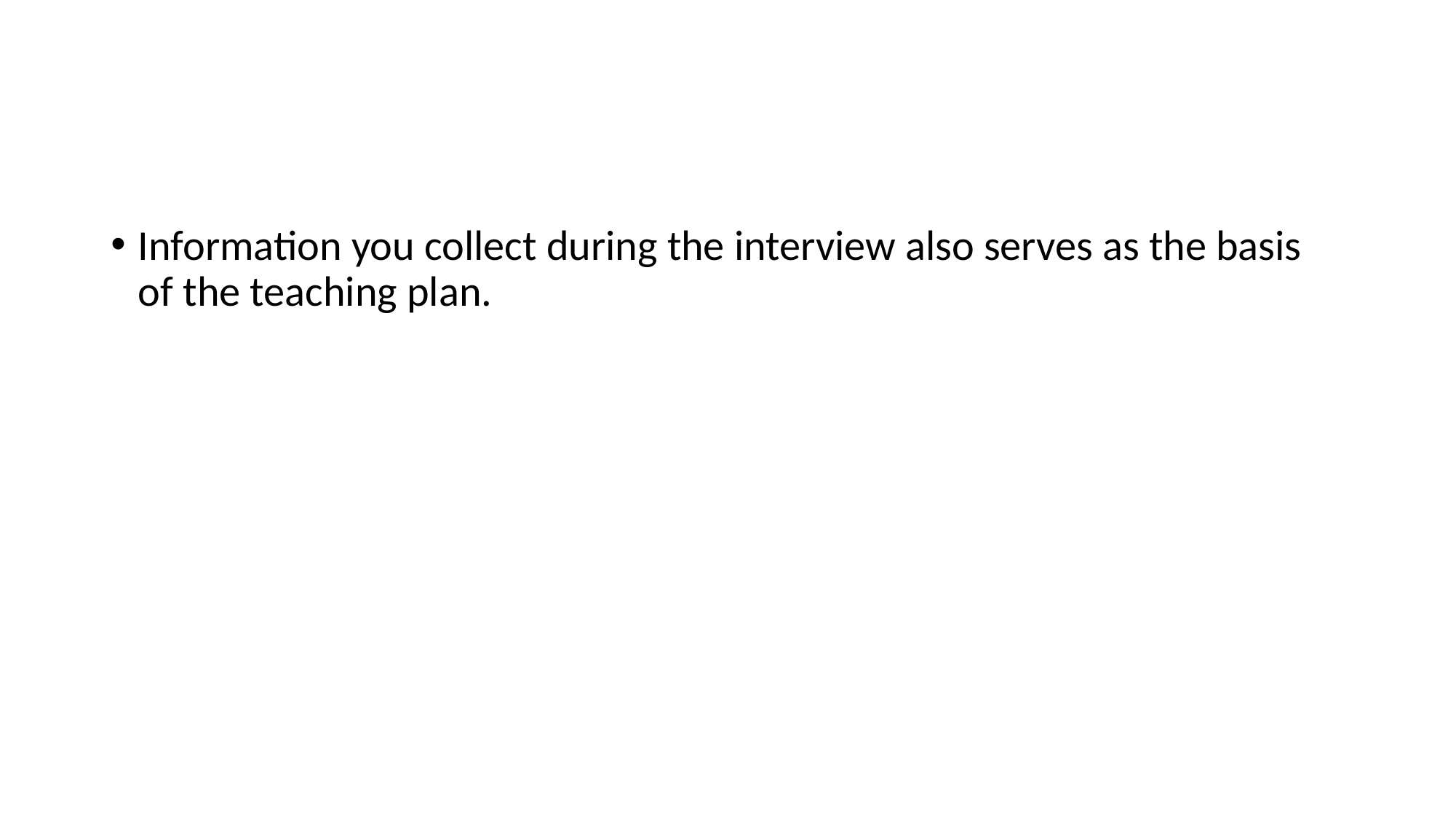

#
Information you collect during the interview also serves as the basis of the teaching plan.